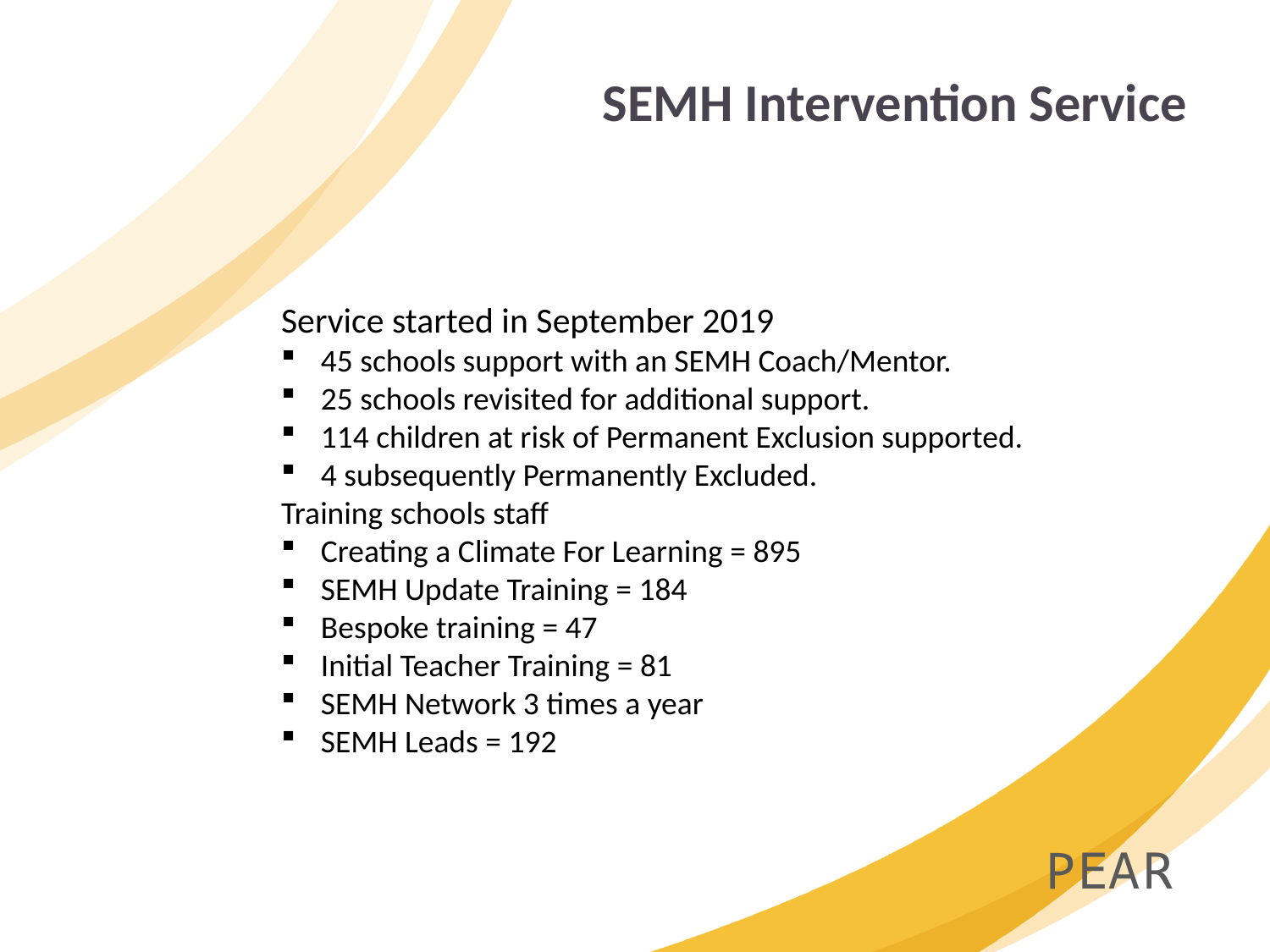

SEMH Intervention Service

Service started in September 2019
45 schools support with an SEMH Coach/Mentor.
25 schools revisited for additional support.
114 children at risk of Permanent Exclusion supported.
4 subsequently Permanently Excluded.
Training schools staff
Creating a Climate For Learning = 895
SEMH Update Training = 184
Bespoke training = 47
Initial Teacher Training = 81
SEMH Network 3 times a year
SEMH Leads = 192

PEAR